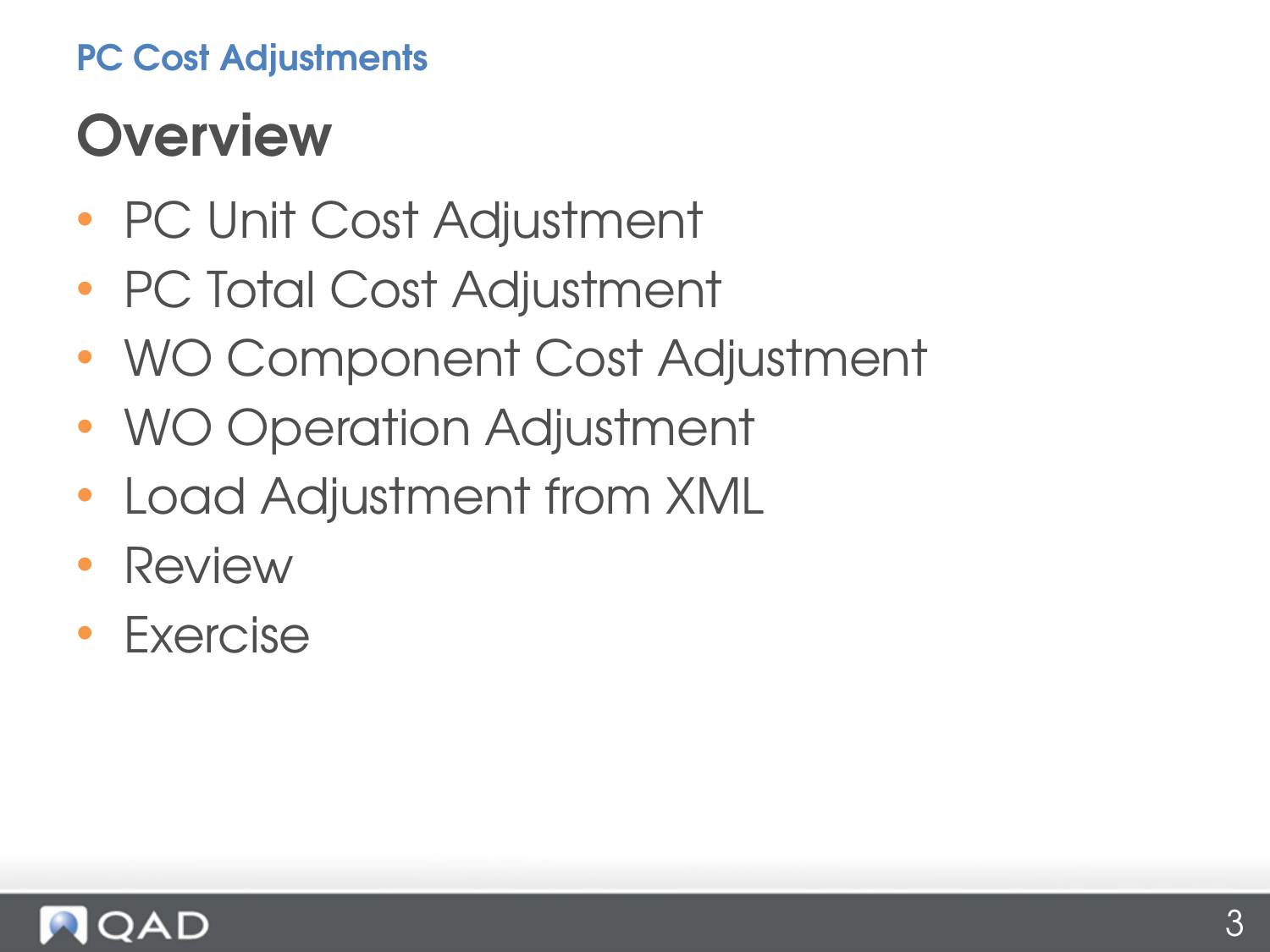

PC Cost Adjustments
# Overview
PC Unit Cost Adjustment
PC Total Cost Adjustment
WO Component Cost Adjustment
WO Operation Adjustment
Load Adjustment from XML
Review
Exercise
3